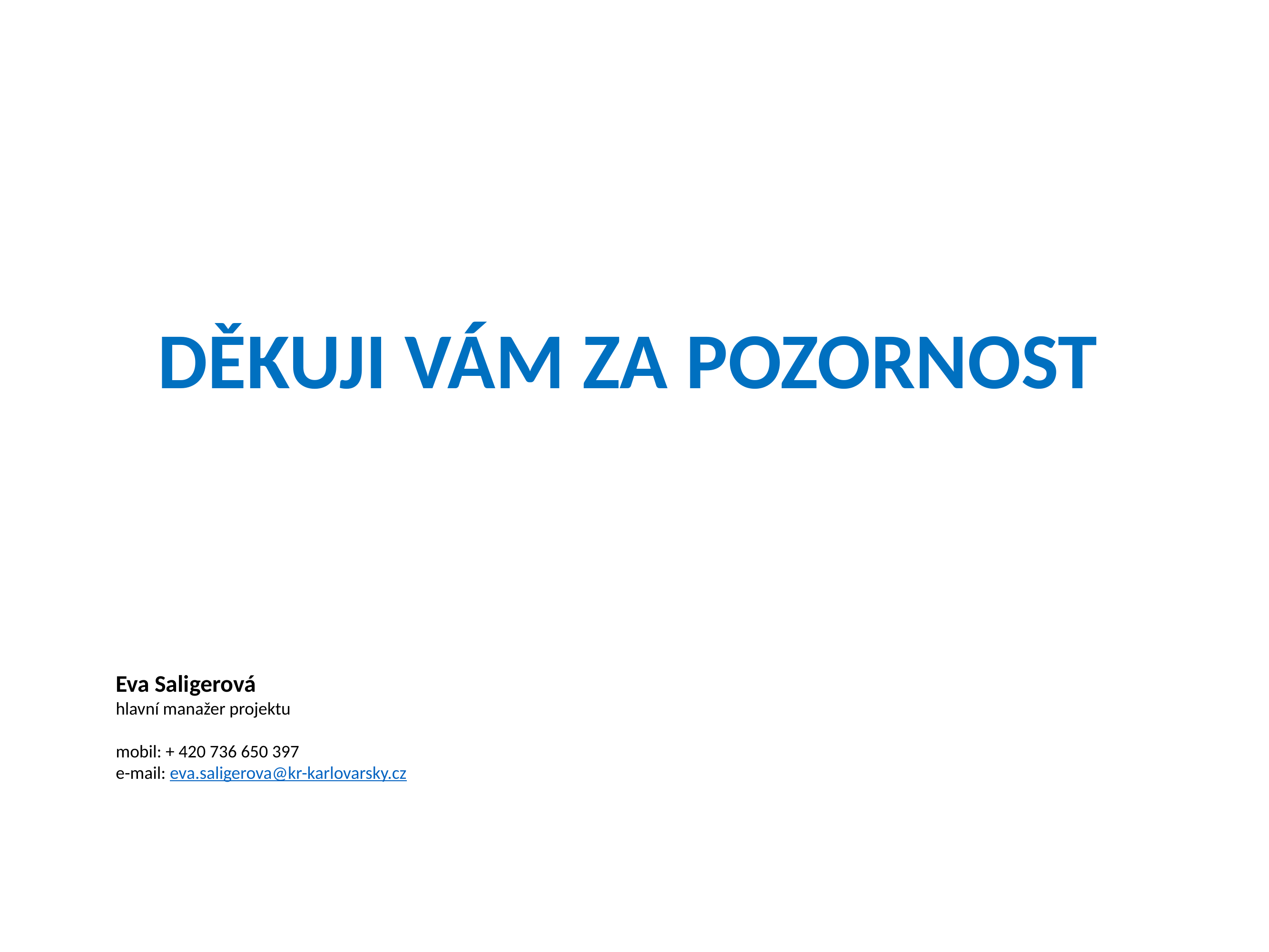

DĚKUJI VÁM ZA POZORNOST

Eva Saligerová
hlavní manažer projektu

mobil: + 420 736 650 397
e-mail: eva.saligerova@kr-karlovarsky.cz